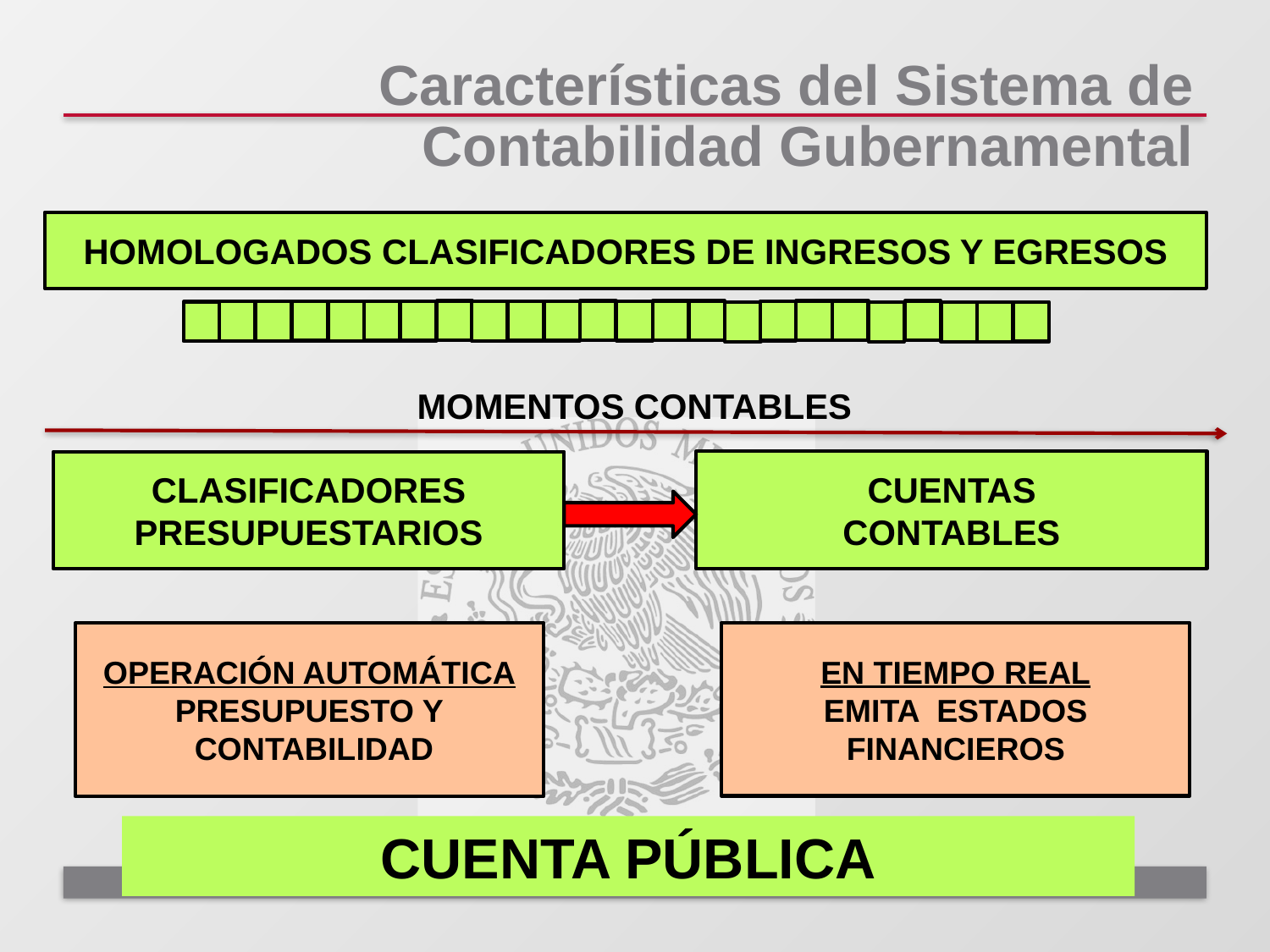

# Características del Sistema de Contabilidad Gubernamental
HOMOLOGADOS CLASIFICADORES DE INGRESOS Y EGRESOS

MOMENTOS CONTABLES
CUENTAS
CONTABLES
CLASIFICADORES
PRESUPUESTARIOS

EN TIEMPO REAL
EMITA  ESTADOS
FINANCIEROS
OPERACIÓN AUTOMÁTICA
PRESUPUESTO Y
 CONTABILIDAD
CUENTA PÚBLICA